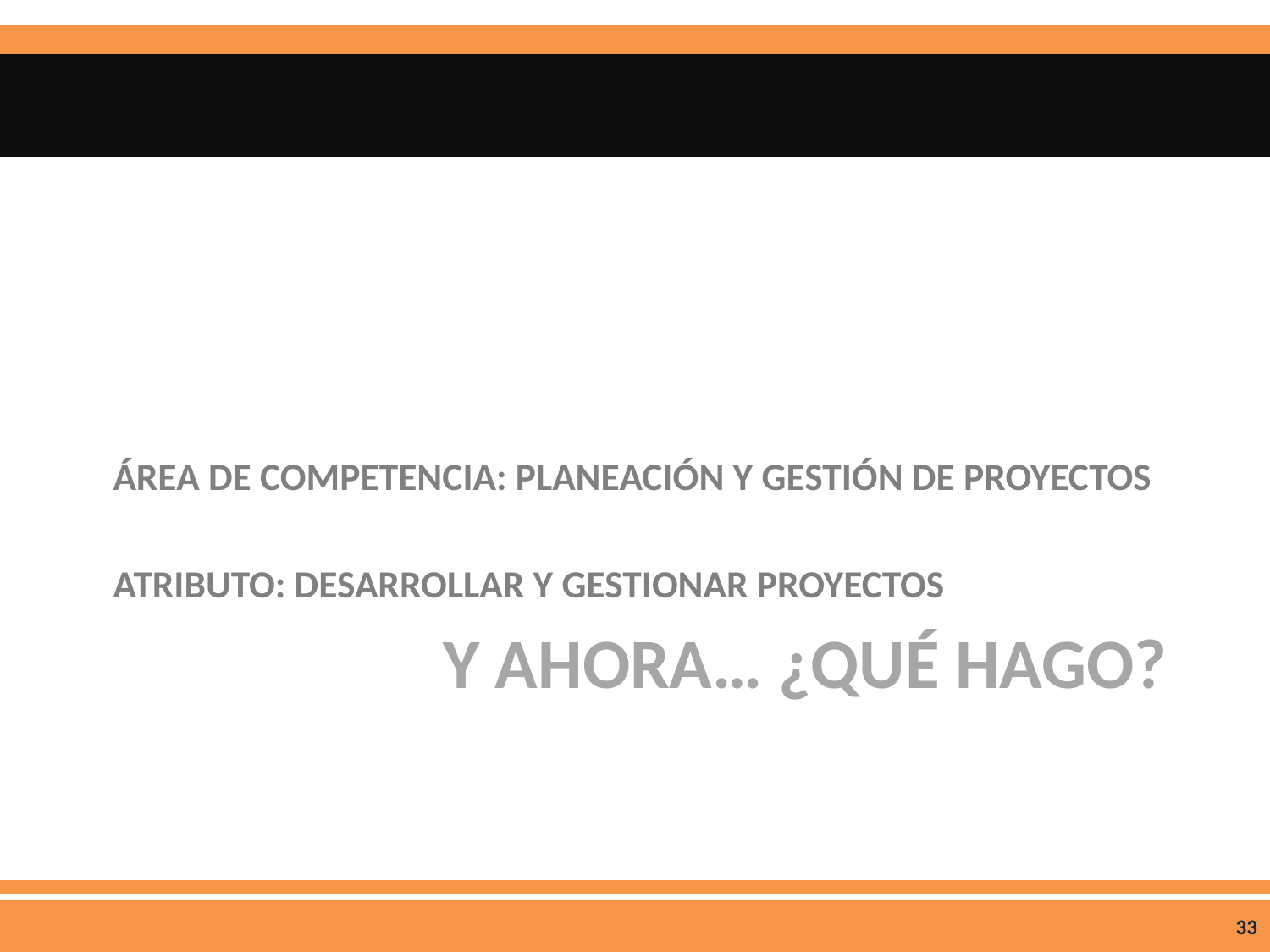

ÁREA DE COMPETENCIA: PLANEACIÓN Y GESTIÓN DE PROYECTOS

ATRIBUTO: DESARROLLAR Y GESTIONAR PROYECTOS
# Y AHORA… ¿QUÉ HAGO?
33